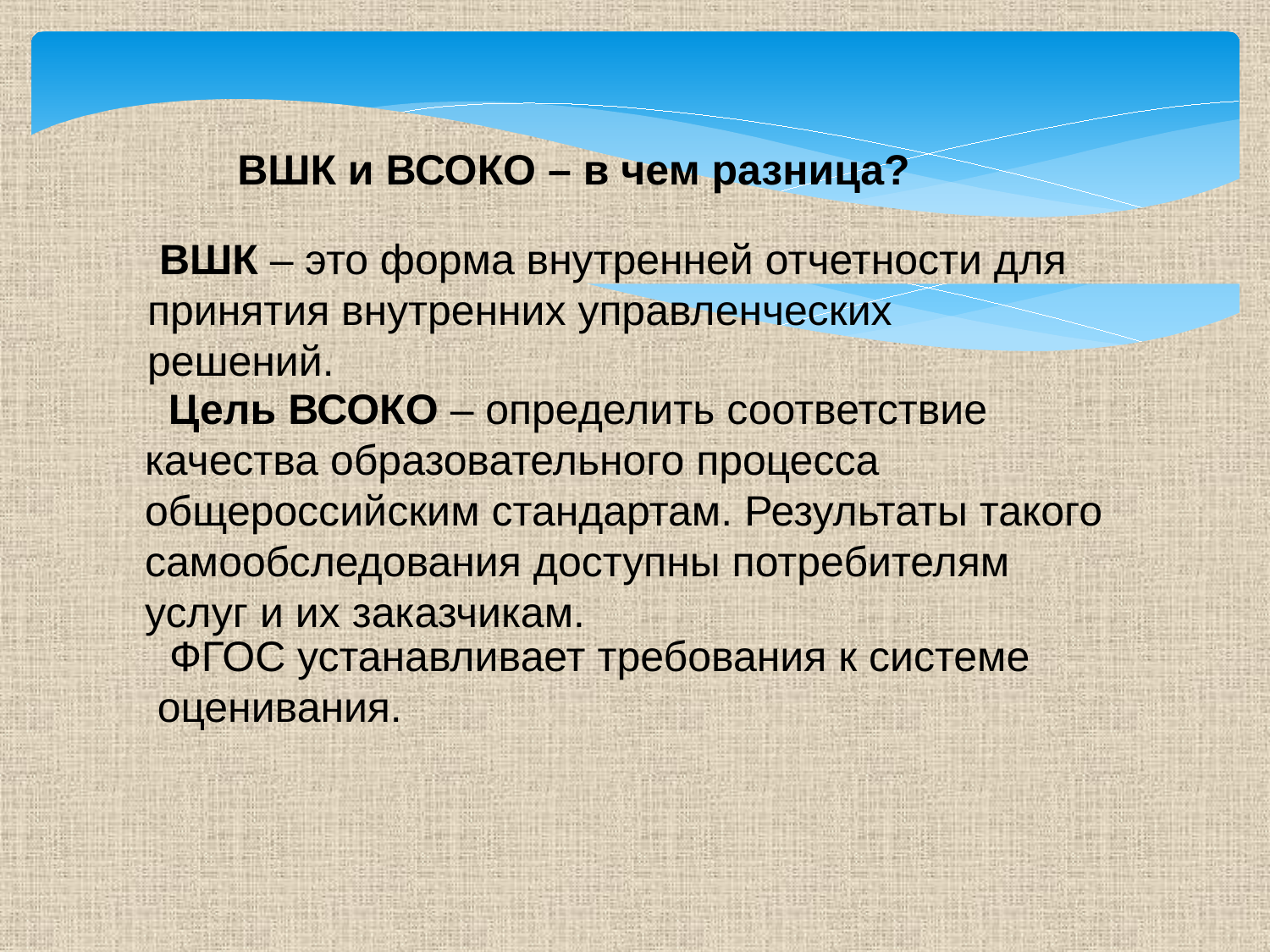

ВШК и ВСОКО – в чем разница?
 ВШК – это форма внутренней отчетности для принятия внутренних управленческих решений.
  Цель ВСОКО – определить соответствие качества образовательного процесса общероссийским стандартам. Результаты такого самообследования доступны потребителям услуг и их заказчикам.
 ФГОС устанавливает требования к системе оценивания.